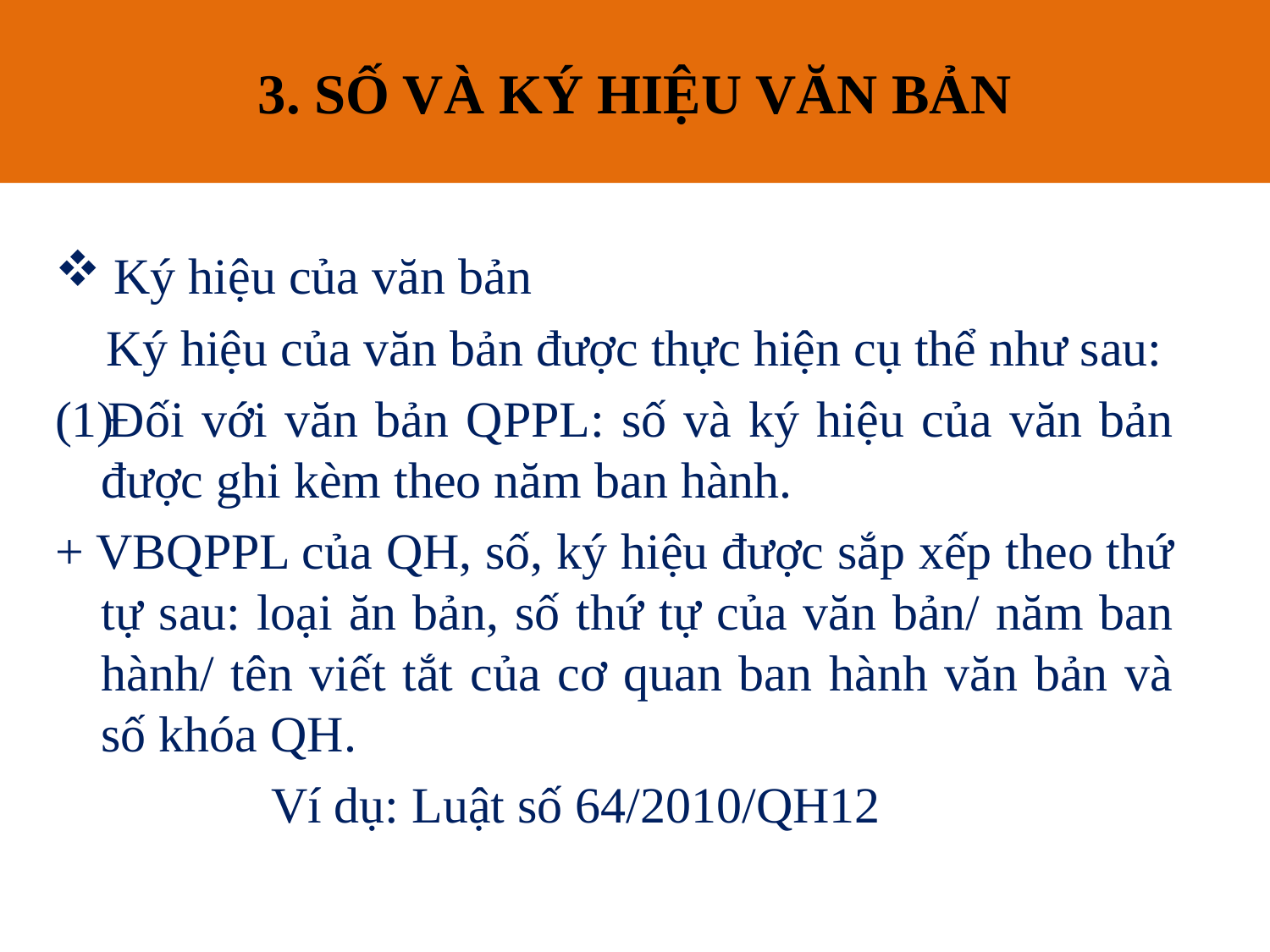

# 3. SỐ VÀ KÝ HIỆU VĂN BẢN
3. SỐ VÀ KÝ HIỆU CỦA VĂN BẢN
 Ký hiệu của văn bản
    Ký hiệu của văn bản được thực hiện cụ thể như sau:
Đối với văn bản QPPL: số và ký hiệu của văn bản được ghi kèm theo năm ban hành.
+ VBQPPL của QH, số, ký hiệu được sắp xếp theo thứ tự sau: loại ăn bản, số thứ tự của văn bản/ năm ban hành/ tên viết tắt của cơ quan ban hành văn bản và số khóa QH.
                 Ví dụ: Luật số 64/2010/QH12